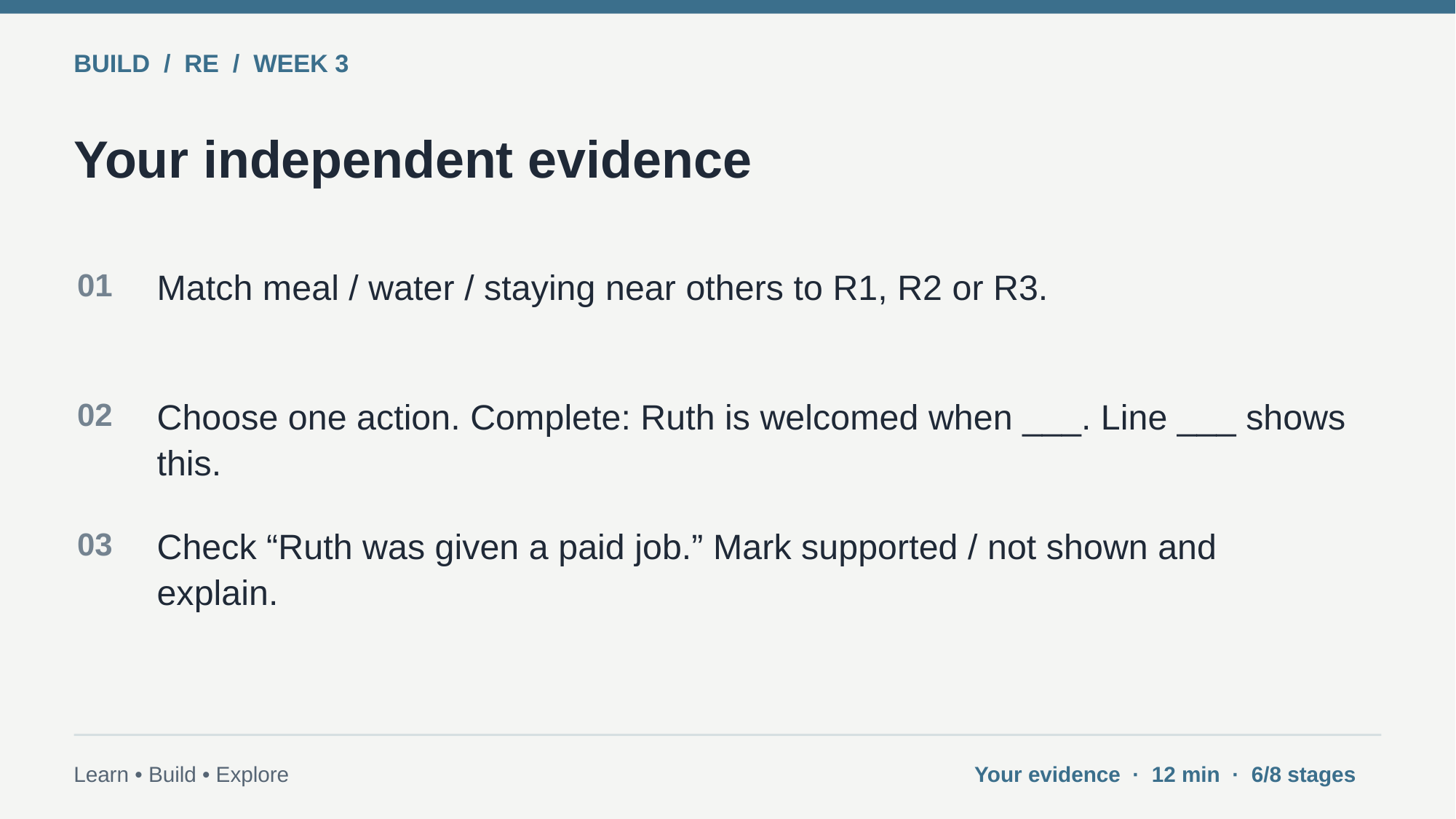

BUILD  /  RE  /  WEEK 3
Your independent evidence
01
Match meal / water / staying near others to R1, R2 or R3.
02
Choose one action. Complete: Ruth is welcomed when ___. Line ___ shows this.
03
Check “Ruth was given a paid job.” Mark supported / not shown and explain.

Learn • Build • Explore
Your evidence  ·  12 min  ·  6/8 stages